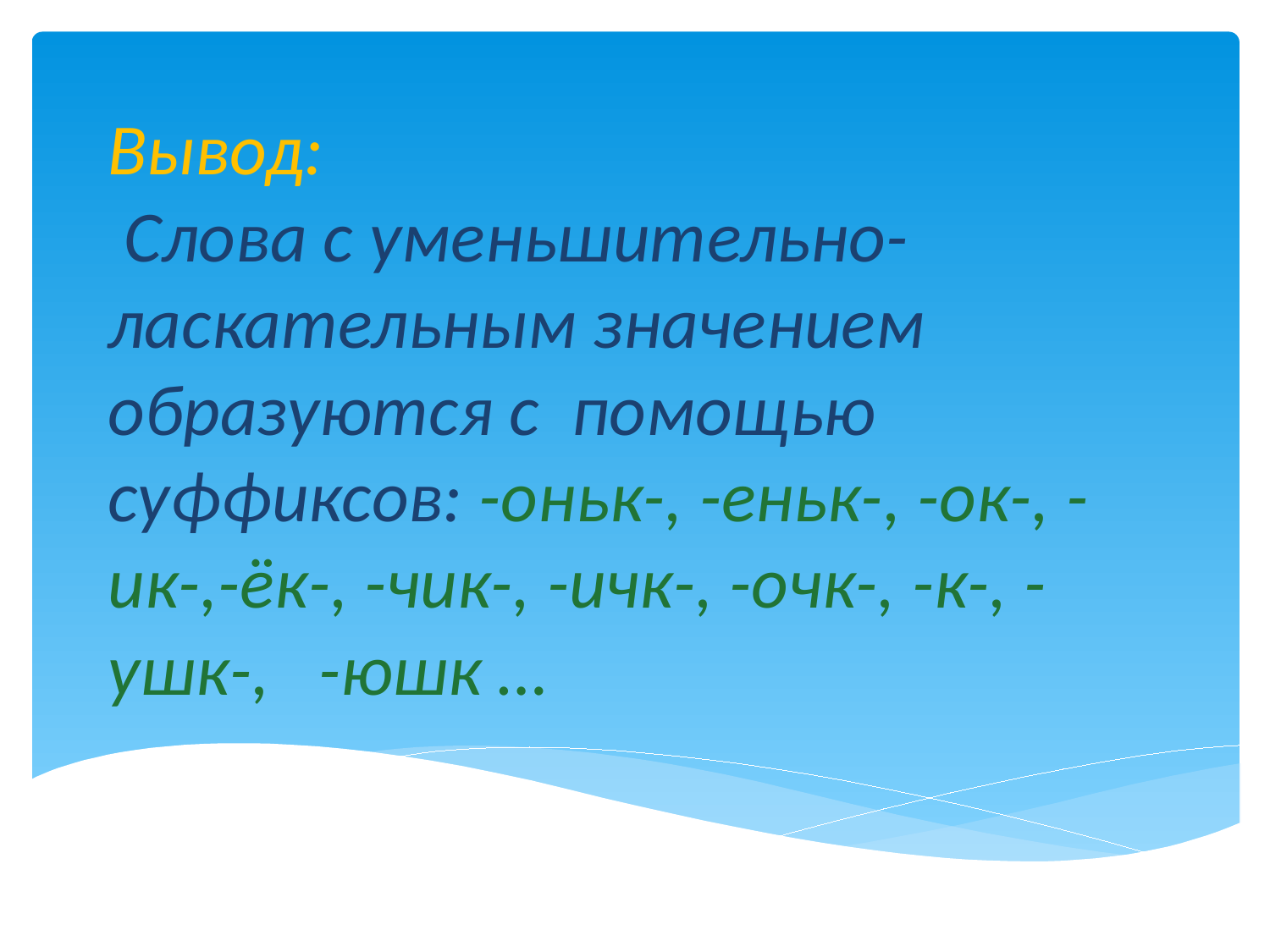

# Вывод: Слова с уменьшительно-ласкательным значением образуются с  помощью суффиксов: -оньк-, -еньк-, -ок-, -ик-,-ёк-, -чик-, -ичк-, -очк-, -к-, -ушк-,   -юшк …